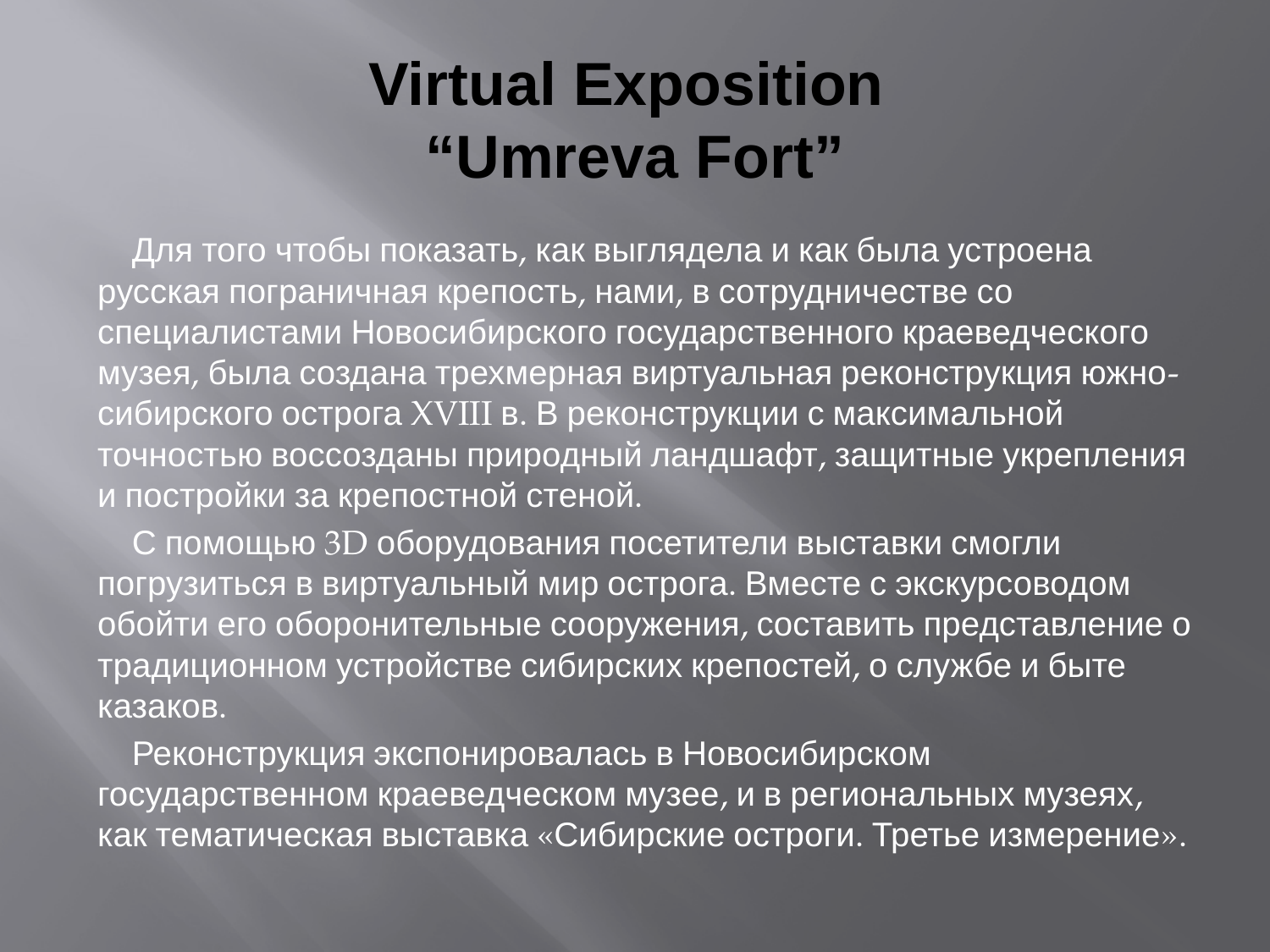

# Virtual Exposition “Umreva Fort”
Для того чтобы показать, как выглядела и как была устроена русская пограничная крепость, нами, в сотрудничестве со специалистами Новосибирского государственного краеведческого музея, была создана трехмерная виртуальная реконструкция южно-сибирского острога XVIII в. В реконструкции с максимальной точностью воссозданы природный ландшафт, защитные укрепления и постройки за крепостной стеной.
С помощью 3D оборудования посетители выставки смогли погрузиться в виртуальный мир острога. Вместе с экскурсоводом обойти его оборонительные сооружения, составить представление о традиционном устройстве сибирских крепостей, о службе и быте казаков.
Реконструкция экспонировалась в Новосибирском государственном краеведческом музее, и в региональных музеях, как тематическая выставка «Сибирские остроги. Третье измерение».